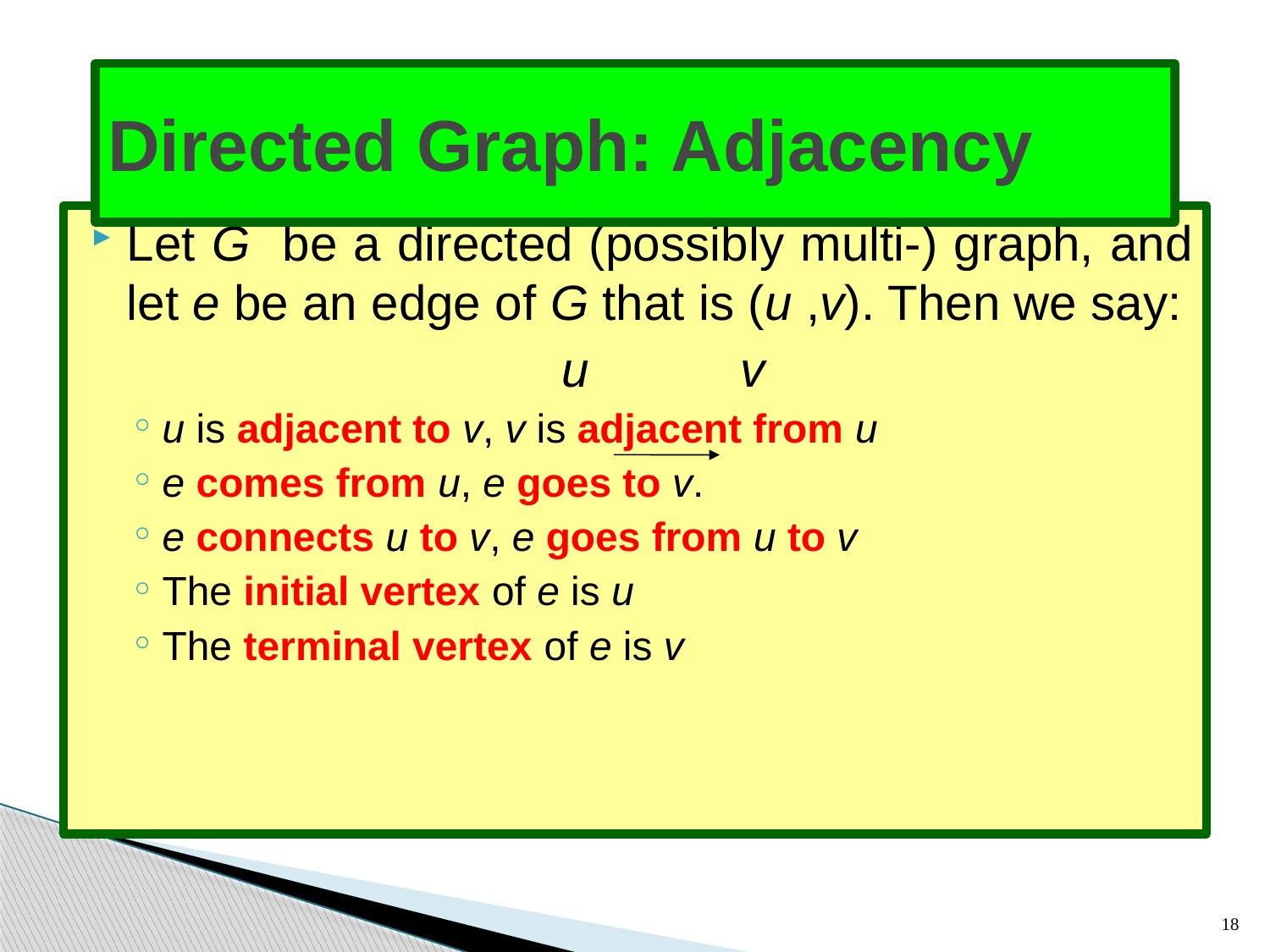

# Directed Graph: Adjacency
Let G  be a directed (possibly multi-) graph, and let e be an edge of G that is (u ,v). Then we say:
    u           v
u is adjacent to v, v is adjacent from u
e comes from u, e goes to v.
e connects u to v, e goes from u to v
The initial vertex of e is u
The terminal vertex of e is v

18